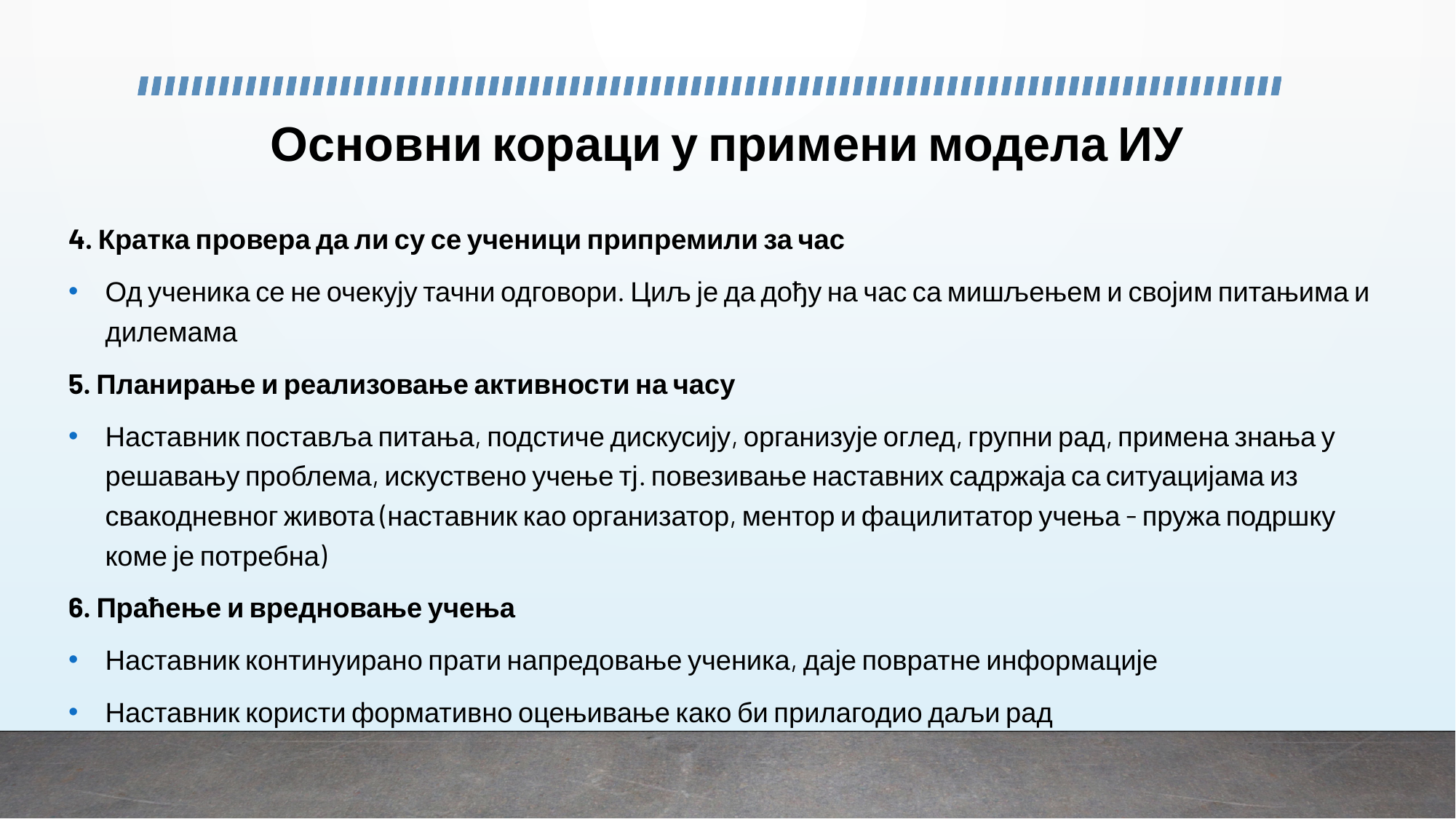

# Основни кораци у примени модела ИУ
4. Кратка провера да ли су се ученици припремили за час
Од ученика се не очекују тачни одговори. Циљ је да дођу на час са мишљењем и својим питањима и дилемама
5. Планирање и реализовање активности на часу
Наставник поставља питања, подстиче дискусију, организује оглед, групни рад, примена знања у решавању проблема, искуствено учење тј. повезивање наставних садржаја са ситуацијама из свакодневног живота (наставник као организатор, ментор и фацилитатор учења - пружа подршку коме је потребна)
6. Праћење и вредновање учења
Наставник континуирано прати напредовање ученика, даје повратне информације
Наставник користи формативно оцењивање како би прилагодио даљи рад